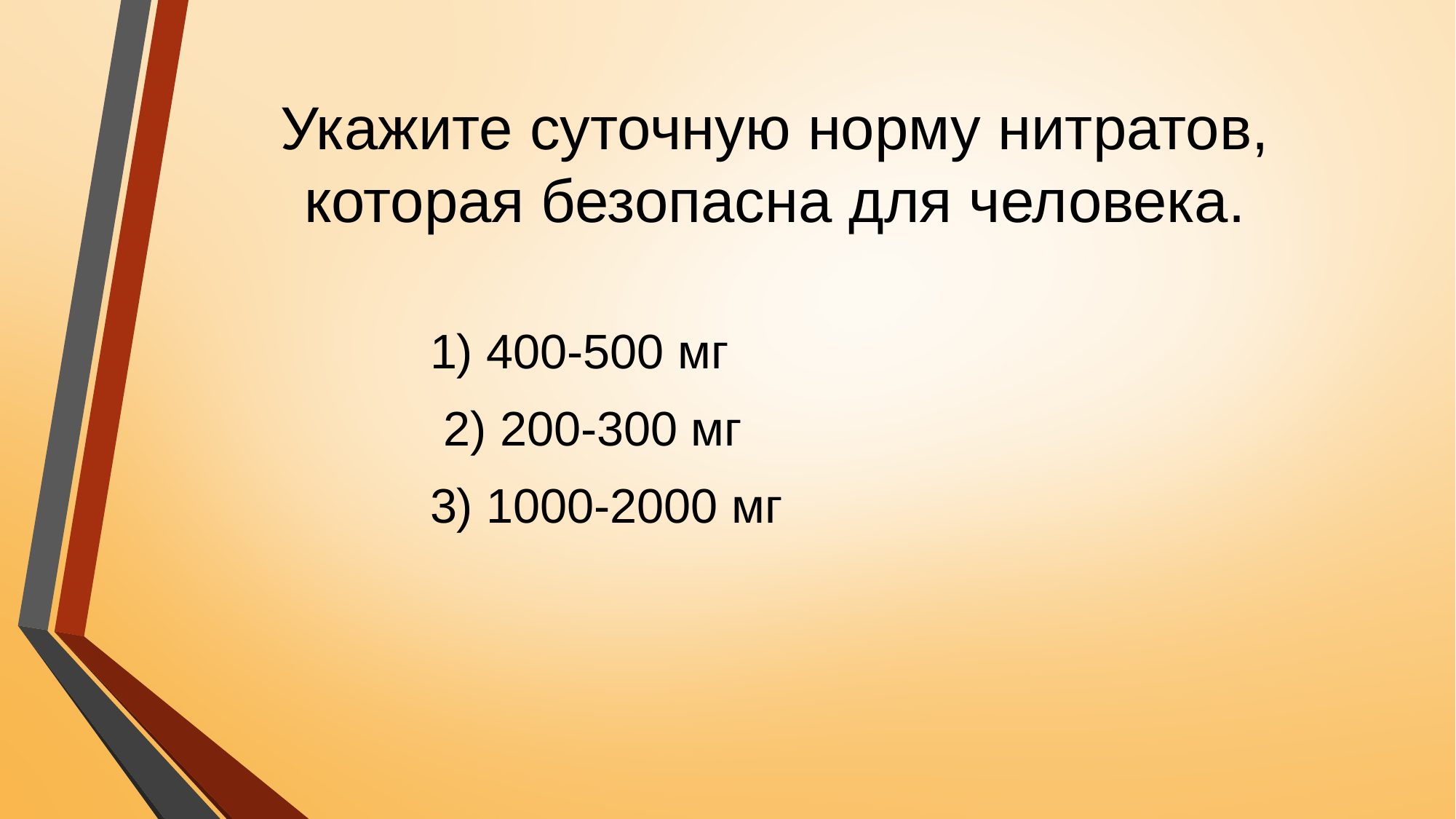

# Укажите суточную норму нитратов, которая безопасна для человека.
1) 400-500 мг
 2) 200-300 мг
3) 1000-2000 мг